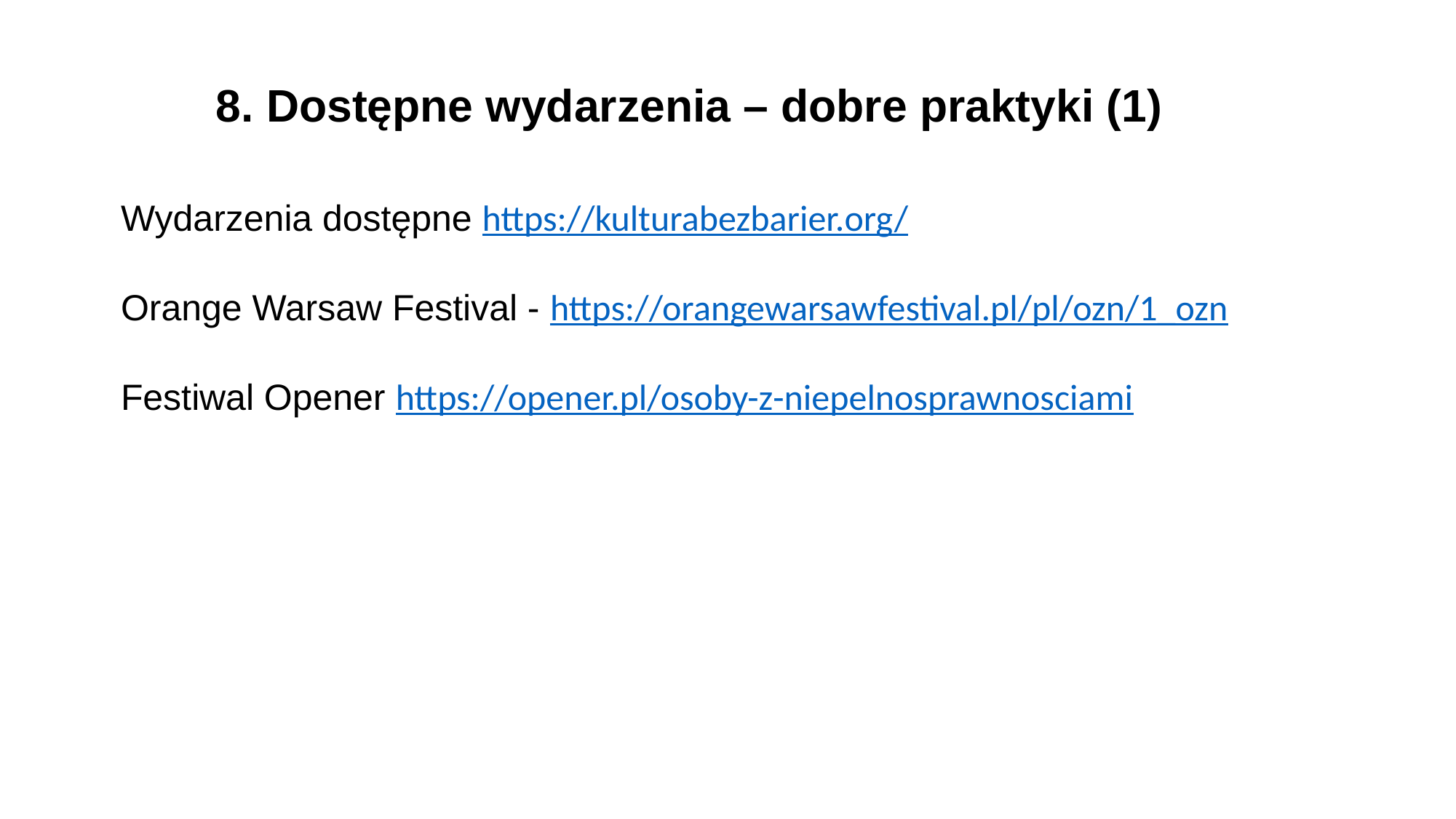

8. Dostępne wydarzenia – dobre praktyki (1)
Wydarzenia dostępne https://kulturabezbarier.org/
Orange Warsaw Festival - https://orangewarsawfestival.pl/pl/ozn/1_ozn
Festiwal Opener https://opener.pl/osoby-z-niepelnosprawnosciami